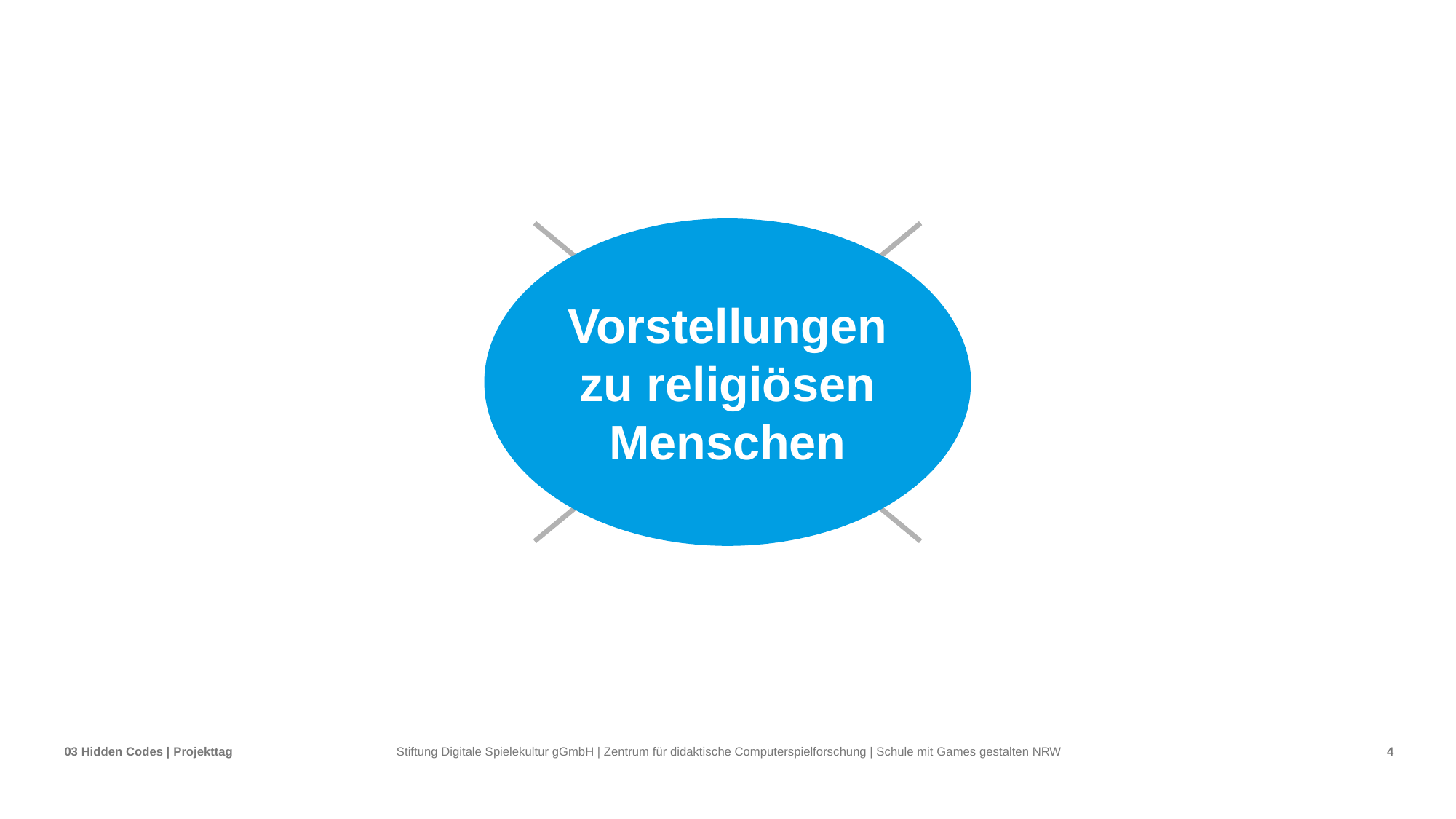

Vorstellungen zu religiösen Menschen
03 Hidden Codes | Projekttag
4